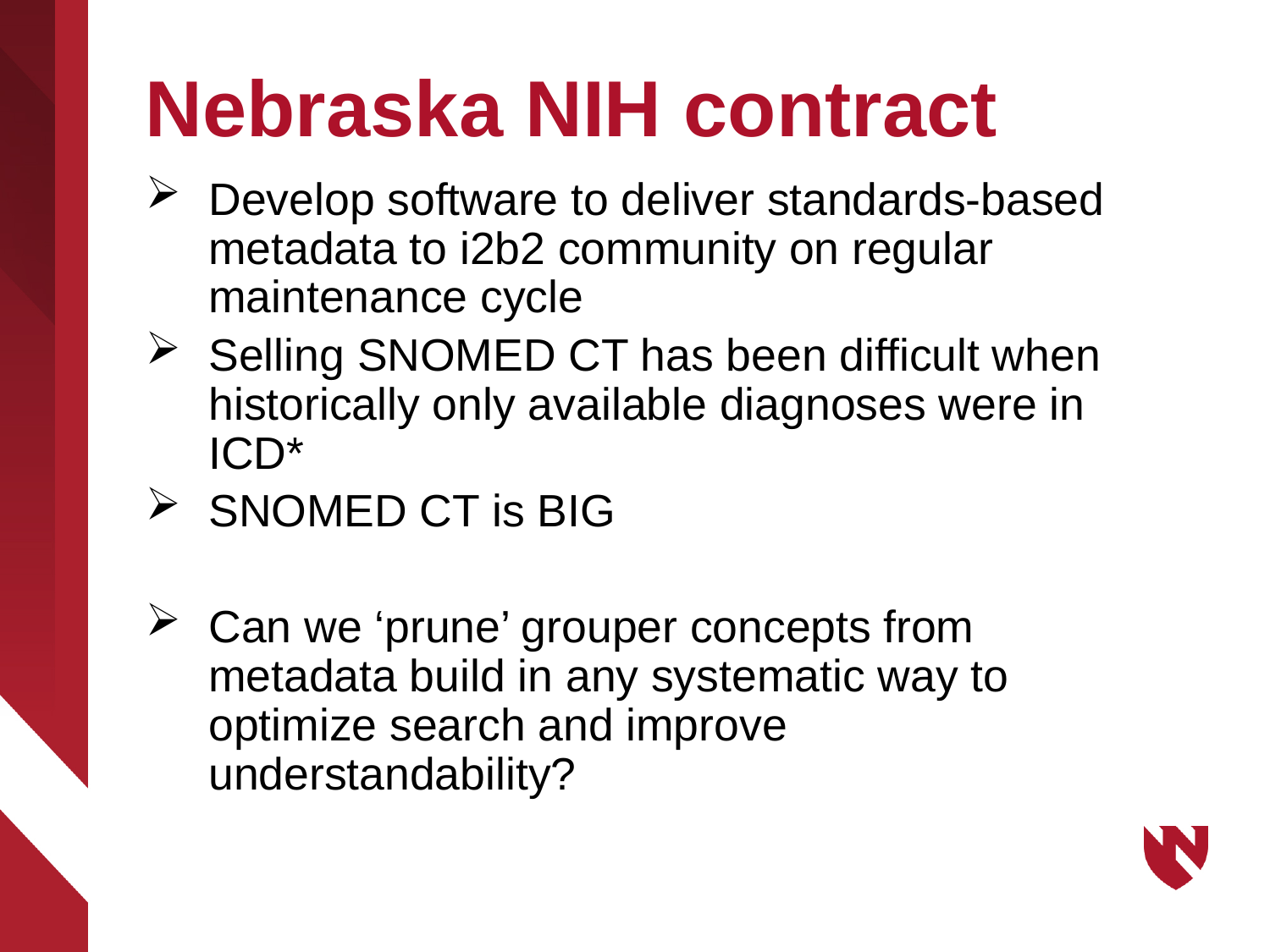

# Nebraska NIH contract
Develop software to deliver standards-based metadata to i2b2 community on regular maintenance cycle
Selling SNOMED CT has been difficult when historically only available diagnoses were in ICD*
SNOMED CT is BIG

Can we ‘prune’ grouper concepts from metadata build in any systematic way to optimize search and improve understandability?